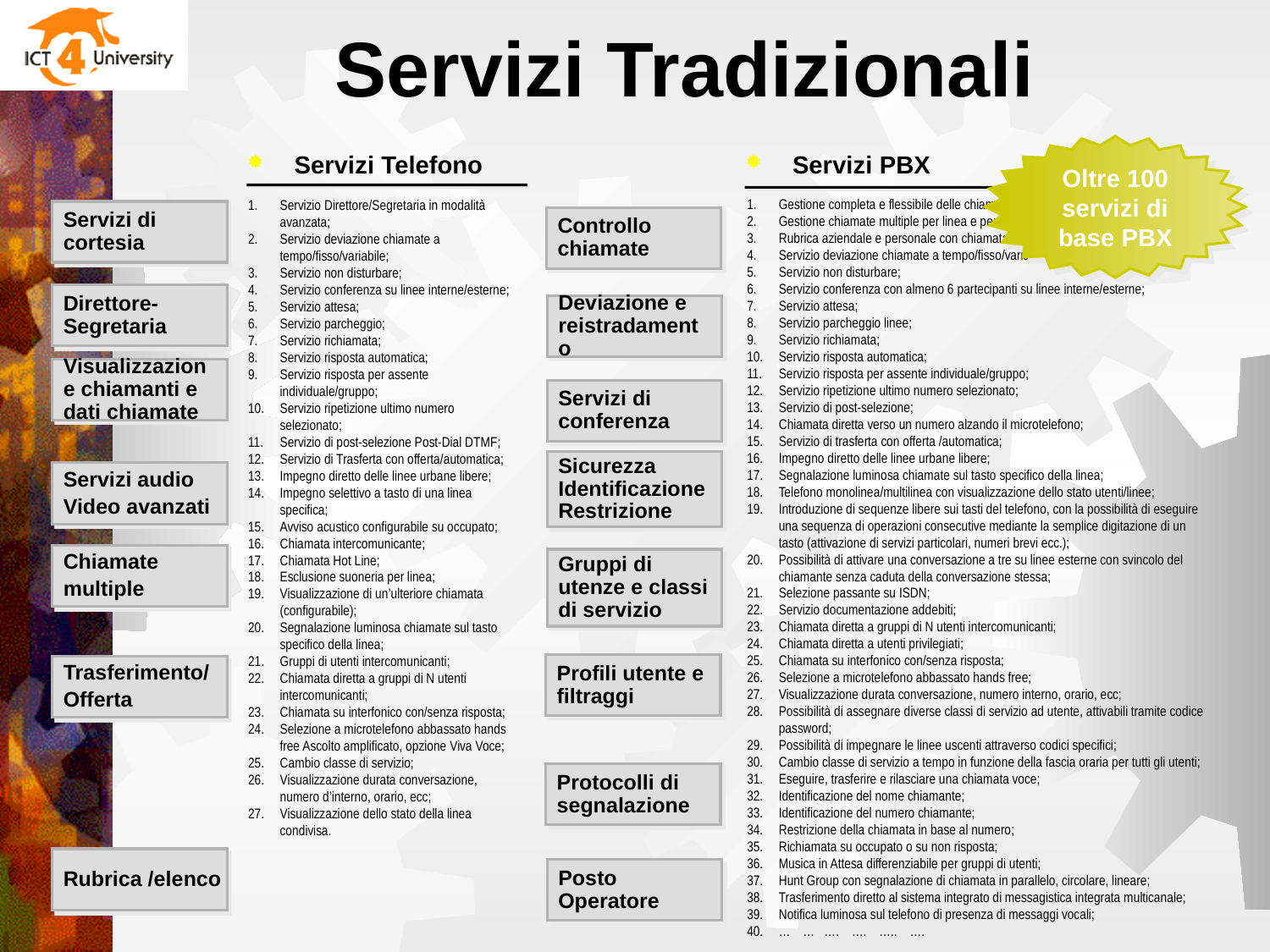

# Servizi Tradizionali
Oltre 100 servizi di base PBX
Servizi Telefono
Servizi PBX

Gestione completa e flessibile delle chiamate in entrata e in uscita;
Gestione chiamate multiple per linea e per telefono;
Rubrica aziendale e personale con chiamata diretta dalla rubrica;
Servizio deviazione chiamate a tempo/fisso/variabile;
Servizio non disturbare;
Servizio conferenza con almeno 6 partecipanti su linee interne/esterne;
Servizio attesa;
Servizio parcheggio linee;
Servizio richiamata;
Servizio risposta automatica;
Servizio risposta per assente individuale/gruppo;
Servizio ripetizione ultimo numero selezionato;
Servizio di post-selezione;
Chiamata diretta verso un numero alzando il microtelefono;
Servizio di trasferta con offerta /automatica;
Impegno diretto delle linee urbane libere;
Segnalazione luminosa chiamate sul tasto specifico della linea;
Telefono monolinea/multilinea con visualizzazione dello stato utenti/linee;
Introduzione di sequenze libere sui tasti del telefono, con la possibilità di eseguire una sequenza di operazioni consecutive mediante la semplice digitazione di un tasto (attivazione di servizi particolari, numeri brevi ecc.);
Possibilità di attivare una conversazione a tre su linee esterne con svincolo del chiamante senza caduta della conversazione stessa;
Selezione passante su ISDN;
Servizio documentazione addebiti;
Chiamata diretta a gruppi di N utenti intercomunicanti;
Chiamata diretta a utenti privilegiati;
Chiamata su interfonico con/senza risposta;
Selezione a microtelefono abbassato hands free;
Visualizzazione durata conversazione, numero interno, orario, ecc;
Possibilità di assegnare diverse classi di servizio ad utente, attivabili tramite codice password;
Possibilità di impegnare le linee uscenti attraverso codici specifici;
Cambio classe di servizio a tempo in funzione della fascia oraria per tutti gli utenti;
Eseguire, trasferire e rilasciare una chiamata voce;
Identificazione del nome chiamante;
Identificazione del numero chiamante;
Restrizione della chiamata in base al numero;
Richiamata su occupato o su non risposta;
Musica in Attesa differenziabile per gruppi di utenti;
Hunt Group con segnalazione di chiamata in parallelo, circolare, lineare;
Trasferimento diretto al sistema integrato di messagistica integrata multicanale;
Notifica luminosa sul telefono di presenza di messaggi vocali;
…    …   ….    ….    …..    ….
Servizio Direttore/Segretaria in modalità avanzata;
Servizio deviazione chiamate a tempo/fisso/variabile;
Servizio non disturbare;
Servizio conferenza su linee interne/esterne;
Servizio attesa;
Servizio parcheggio;
Servizio richiamata;
Servizio risposta automatica;
Servizio risposta per assente individuale/gruppo;
Servizio ripetizione ultimo numero selezionato;
Servizio di post-selezione Post-Dial DTMF;
Servizio di Trasferta con offerta/automatica;
Impegno diretto delle linee urbane libere;
Impegno selettivo a tasto di una linea specifica;
Avviso acustico configurabile su occupato;
Chiamata intercomunicante;
Chiamata Hot Line;
Esclusione suoneria per linea;
Visualizzazione di un’ulteriore chiamata (configurabile);
Segnalazione luminosa chiamate sul tasto specifico della linea;
Gruppi di utenti intercomunicanti;
Chiamata diretta a gruppi di N utenti intercomunicanti;
Chiamata su interfonico con/senza risposta;
Selezione a microtelefono abbassato hands free Ascolto amplificato, opzione Viva Voce;
Cambio classe di servizio;
Visualizzazione durata conversazione, numero d’interno, orario, ecc;
Visualizzazione dello stato della linea condivisa.
Servizi di cortesia
Controllo chiamate

Direttore-Segretaria
Deviazione e reistradamento

Visualizzazione chiamanti e dati chiamate
Servizi di conferenza

Sicurezza Identificazione Restrizione

Servizi audio
Video avanzati
Chiamate
multiple
Gruppi di utenze e classi di servizio

Profili utente e filtraggi
Trasferimento/
Offerta
Rubrica /elenco
Posto Operatore
Protocolli di segnalazione